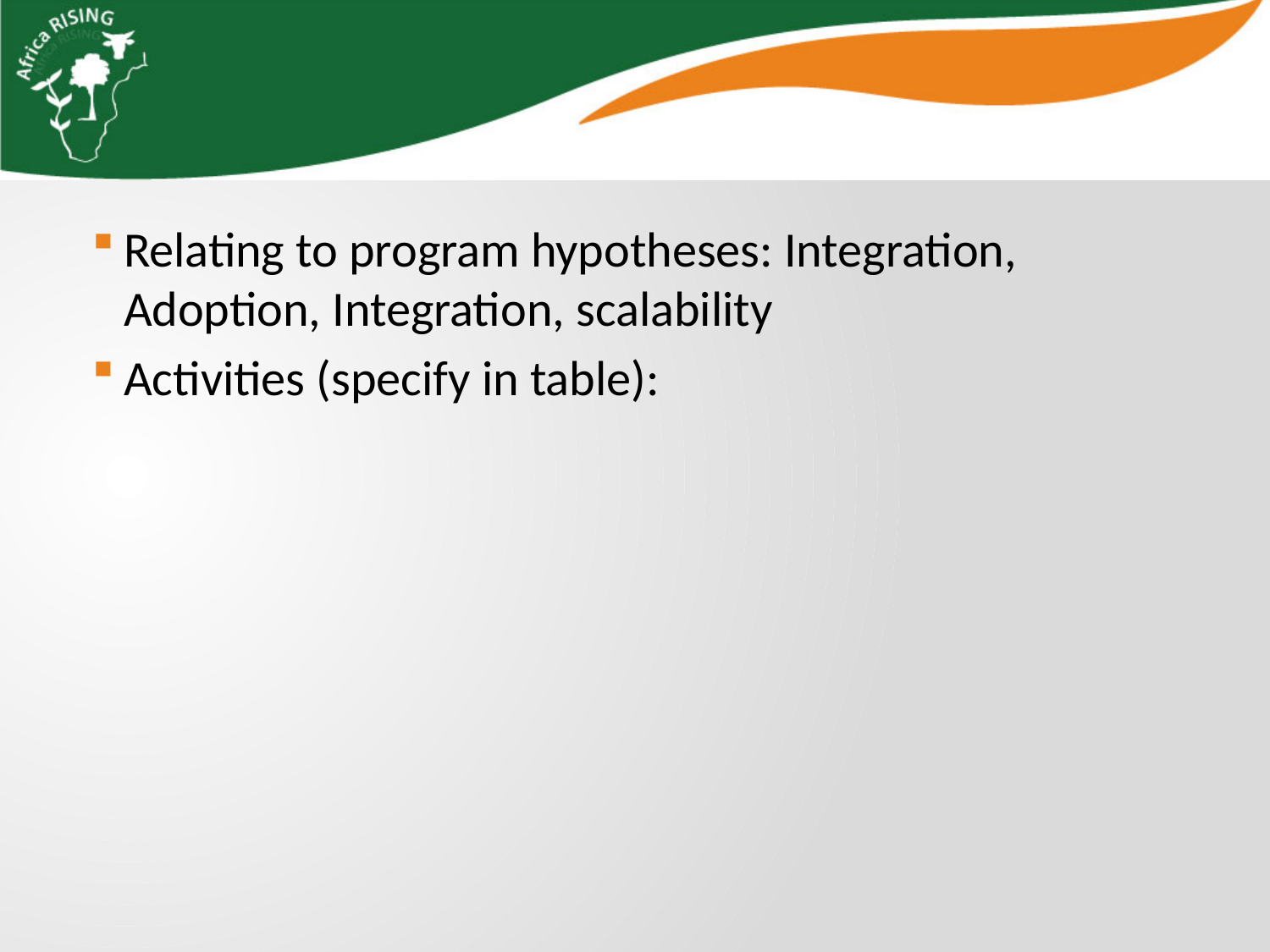

Relating to program hypotheses: Integration, Adoption, Integration, scalability
Activities (specify in table):